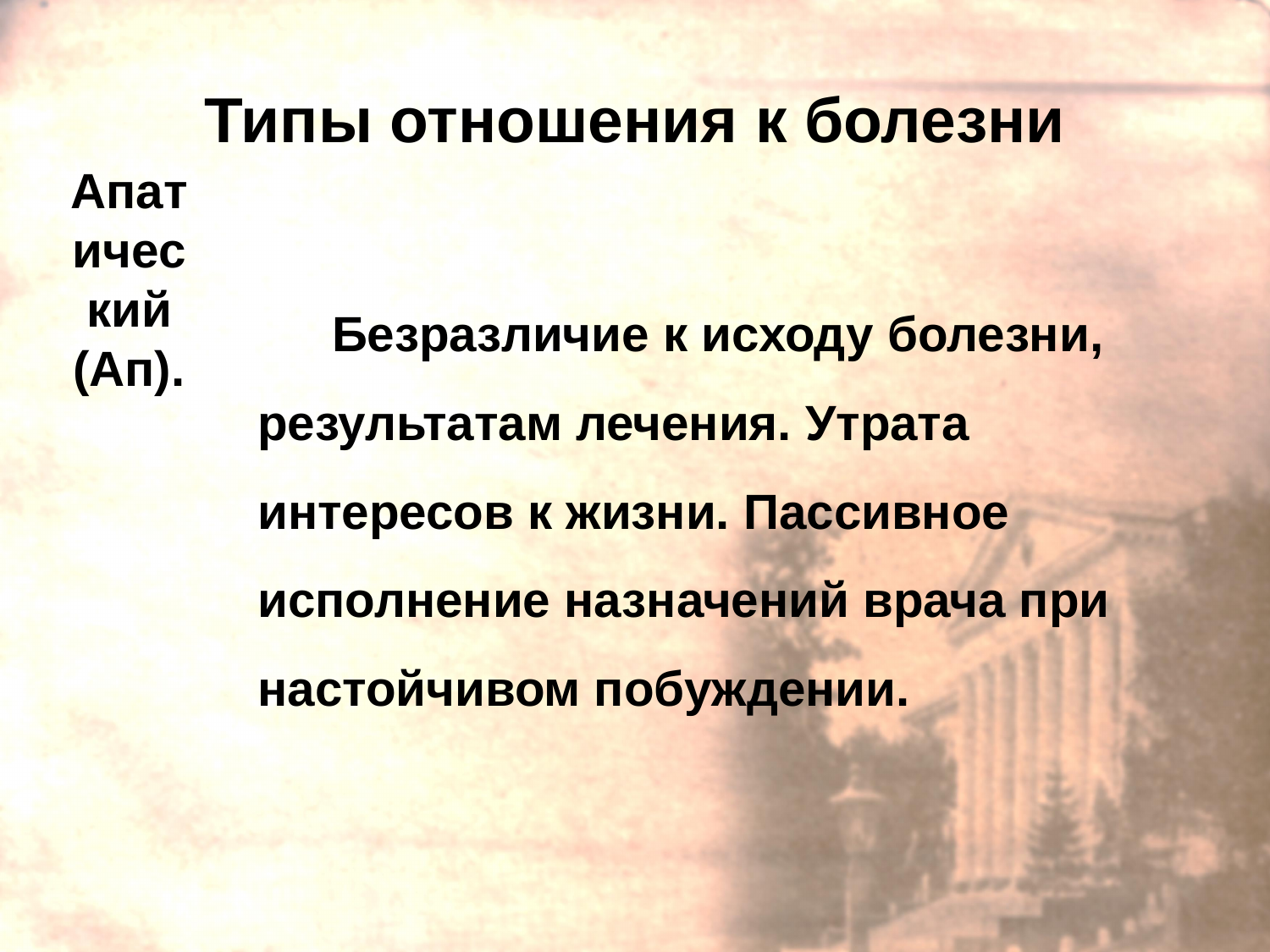

# Типы отношения к болезни
Апатический (Ап).
Безразличие к исходу болезни, результатам лечения. Утрата интересов к жизни. Пассивное исполнение назначений врача при настойчивом побуждении.